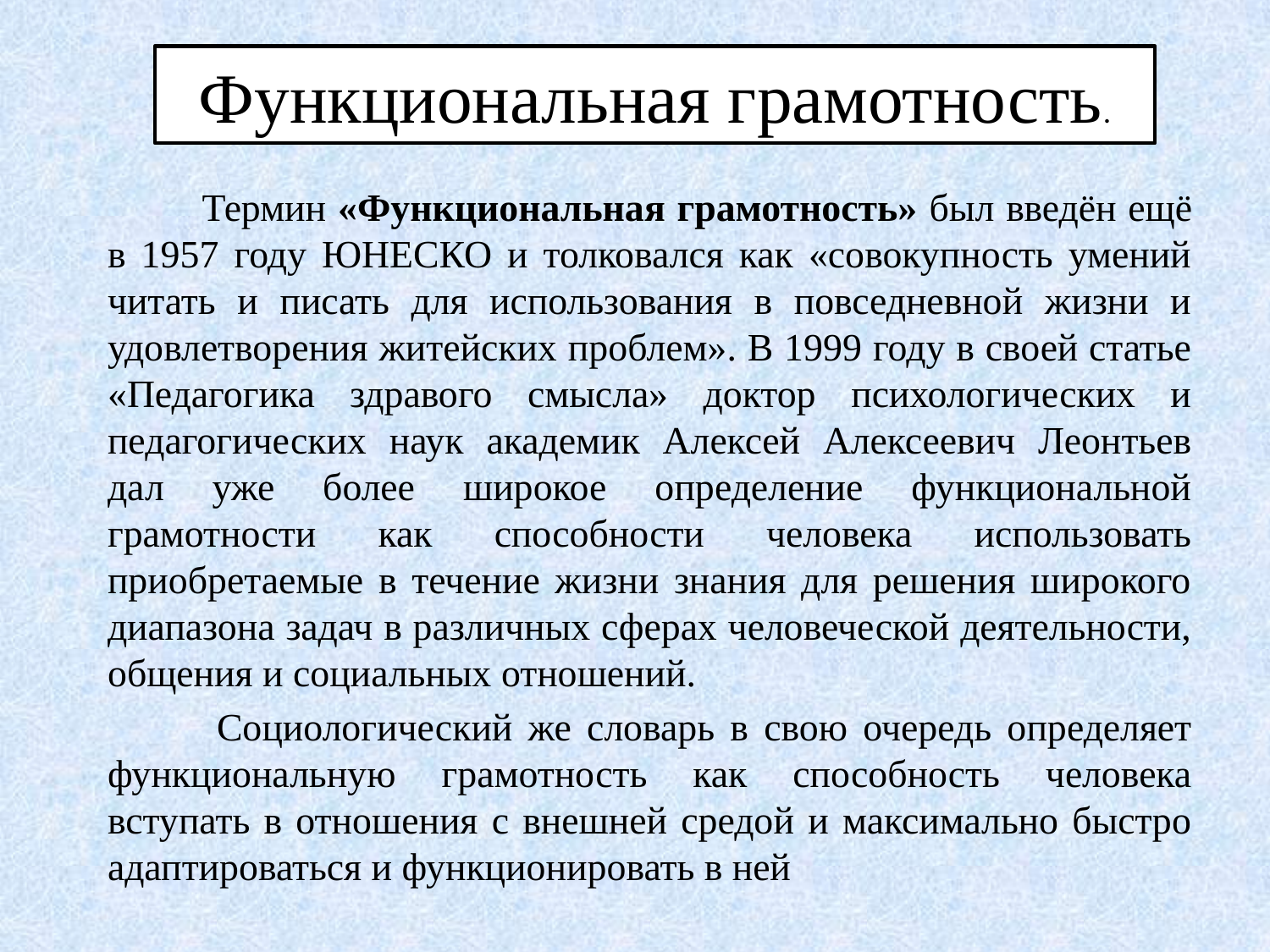

Функциональная грамотность.
        Термин «Функциональная грамотность» был введён ещё в 1957 году ЮНЕСКО и толковался как «совокупность умений читать и писать для использования в повседневной жизни и удовлетворения житейских проблем». В 1999 году в своей статье «Педагогика здравого смысла» доктор психологических и педагогических наук академик Алексей Алексеевич Леонтьев дал уже более широкое определение функциональной грамотности как способности человека использовать приобретаемые в течение жизни знания для решения широкого диапазона задач в различных сферах человеческой деятельности, общения и социальных отношений.
       Социологический же словарь в свою очередь определяет функциональную грамотность как способность человека вступать в отношения с внешней средой и максимально быстро адаптироваться и функционировать в ней